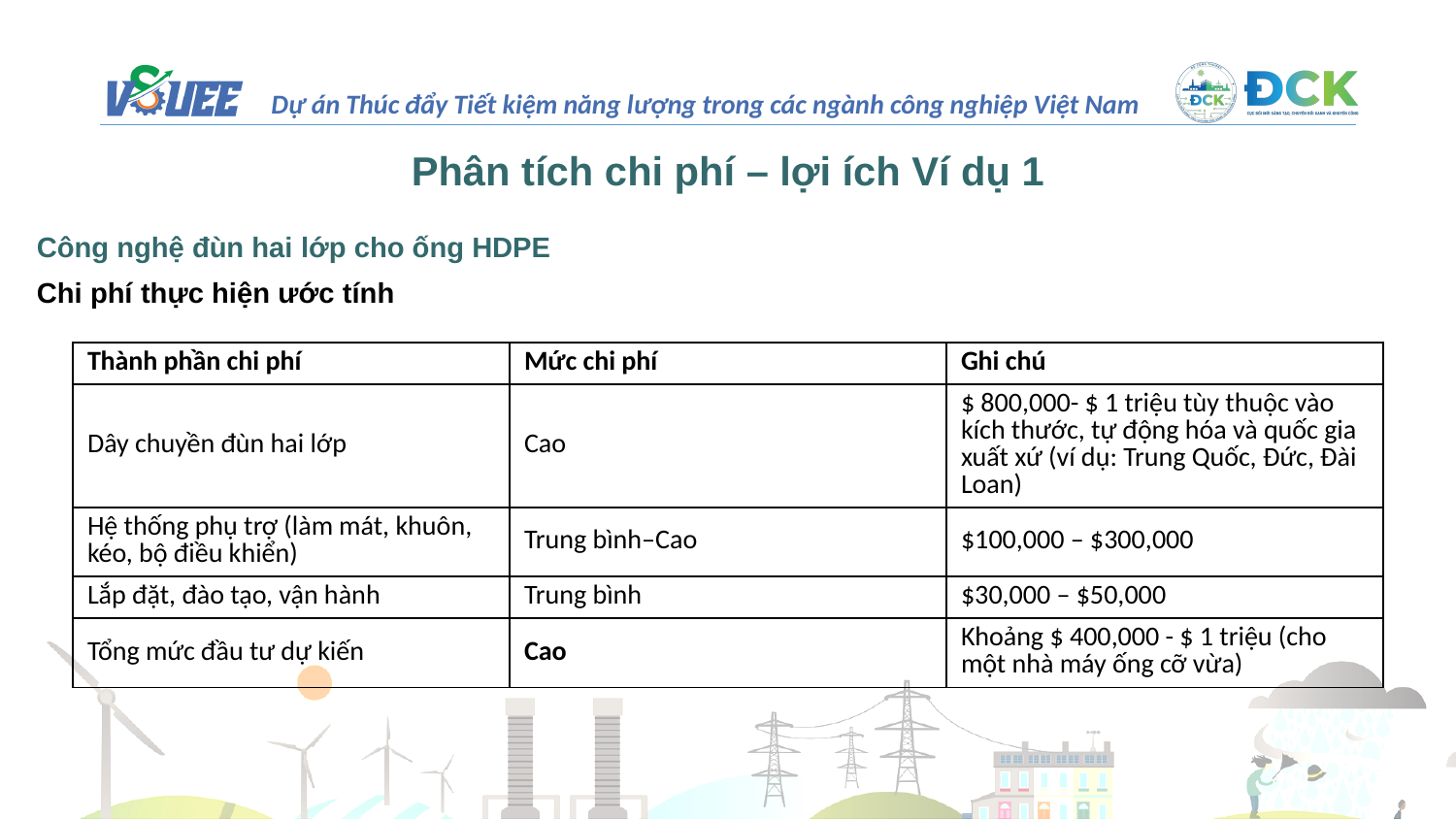

# Phân tích chi phí – lợi ích Ví dụ 1
Công nghệ đùn hai lớp cho ống HDPE
Chi phí thực hiện ước tính
| Thành phần chi phí | Mức chi phí | Ghi chú |
| --- | --- | --- |
| Dây chuyền đùn hai lớp | Cao | $ 800,000- $ 1 triệu tùy thuộc vào kích thước, tự động hóa và quốc gia xuất xứ (ví dụ: Trung Quốc, Đức, Đài Loan) |
| Hệ thống phụ trợ (làm mát, khuôn, kéo, bộ điều khiển) | Trung bình–Cao | $100,000 – $300,000 |
| Lắp đặt, đào tạo, vận hành | Trung bình | $30,000 – $50,000 |
| Tổng mức đầu tư dự kiến | Cao | Khoảng $ 400,000 - $ 1 triệu (cho một nhà máy ống cỡ vừa) |